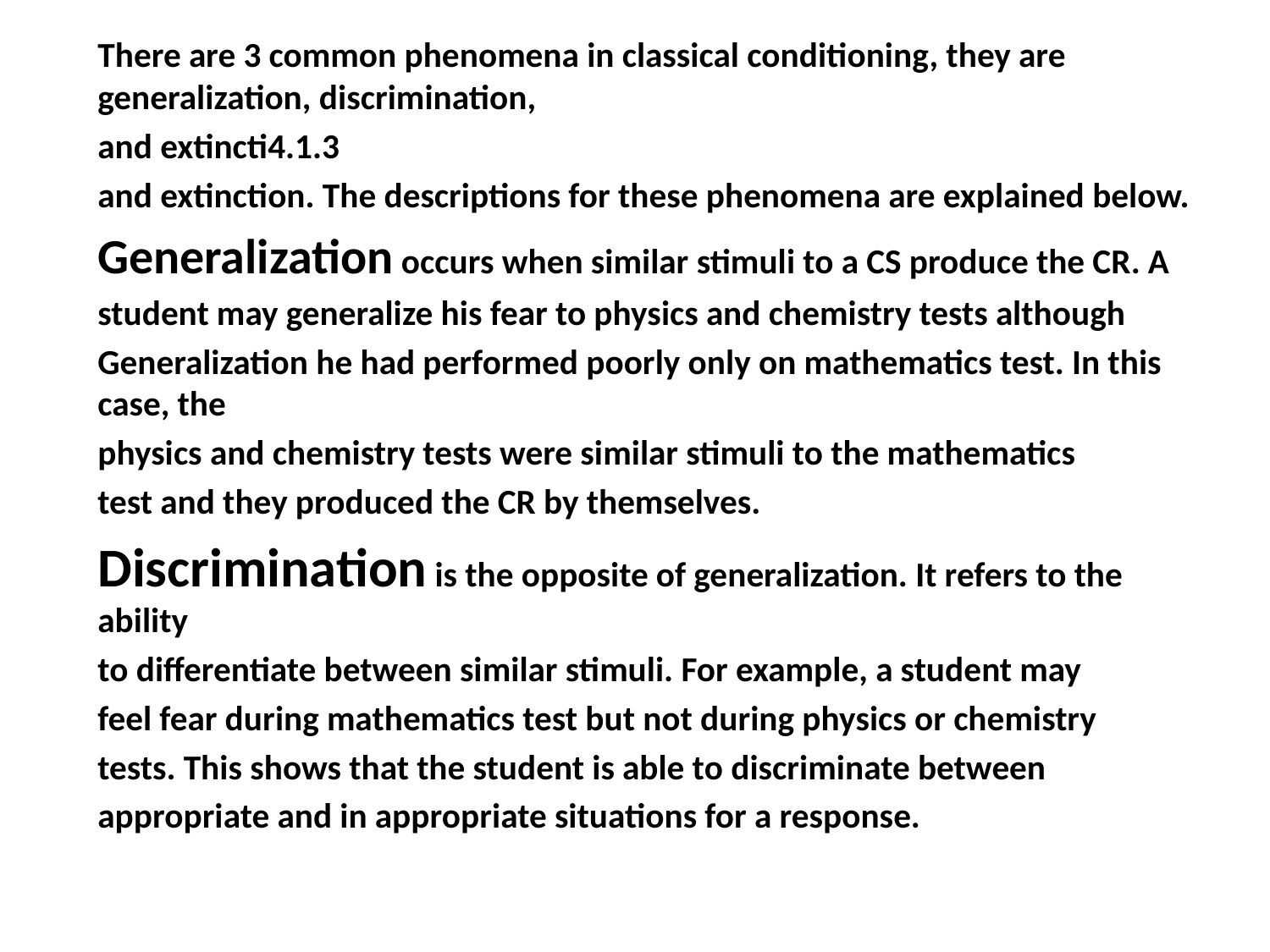

There are 3 common phenomena in classical conditioning, they are generalization, discrimination,
and extincti4.1.3
and extinction. The descriptions for these phenomena are explained below.
Generalization occurs when similar stimuli to a CS produce the CR. A
student may generalize his fear to physics and chemistry tests although
Generalization he had performed poorly only on mathematics test. In this case, the
physics and chemistry tests were similar stimuli to the mathematics
test and they produced the CR by themselves.
Discrimination is the opposite of generalization. It refers to the ability
to differentiate between similar stimuli. For example, a student may
feel fear during mathematics test but not during physics or chemistry
tests. This shows that the student is able to discriminate between
appropriate and in appropriate situations for a response.